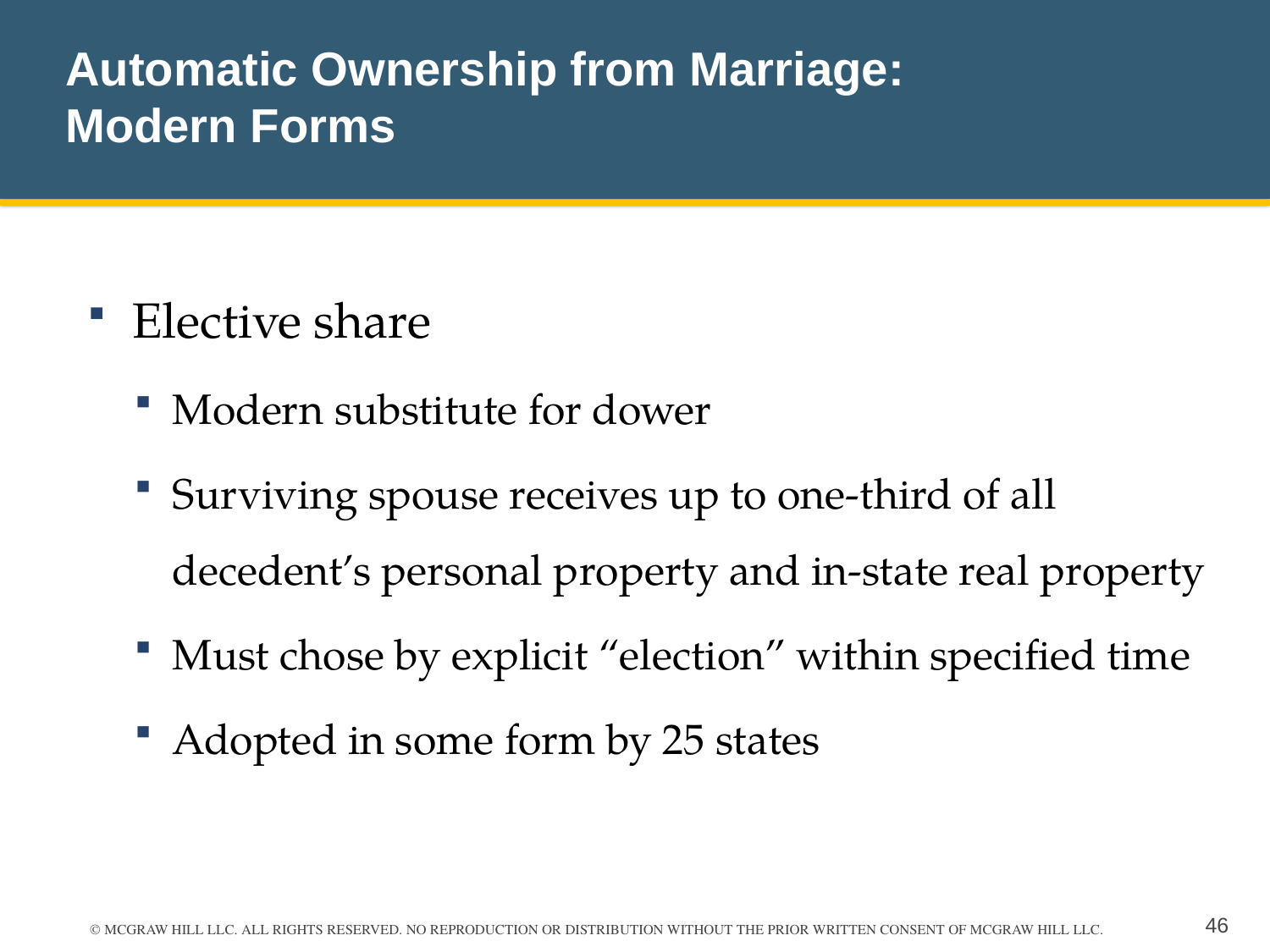

# Automatic Ownership from Marriage: Modern Forms
Elective share
Modern substitute for dower
Surviving spouse receives up to one-third of all decedent’s personal property and in-state real property
Must chose by explicit “election” within specified time
Adopted in some form by 25 states

© MCGRAW HILL LLC. ALL RIGHTS RESERVED. NO REPRODUCTION OR DISTRIBUTION WITHOUT THE PRIOR WRITTEN CONSENT OF MCGRAW HILL LLC.
46